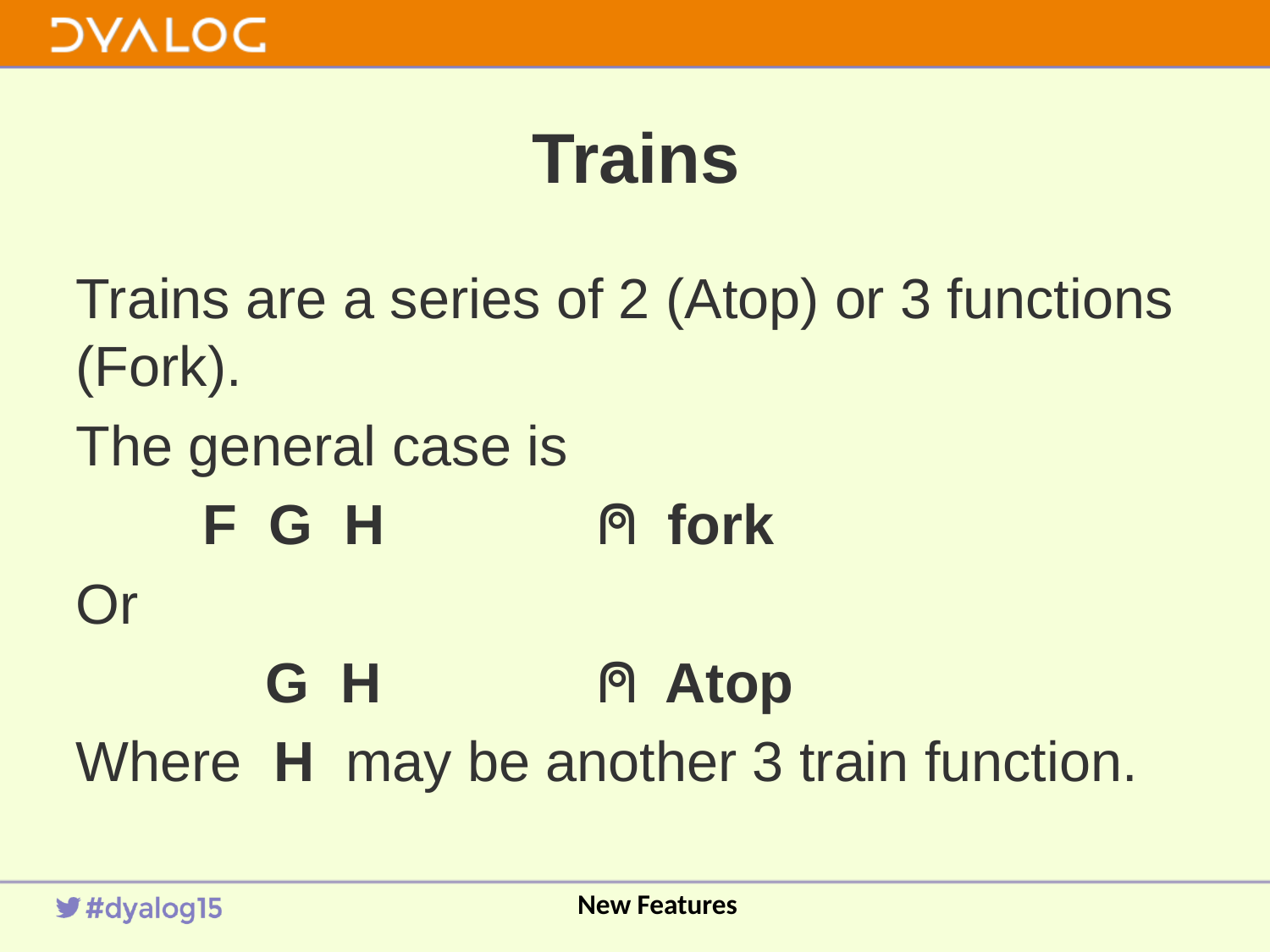

# Trains
Trains are a series of 2 (Atop) or 3 functions (Fork).
The general case is
	F  G  H		⍝ fork
Or
	    G  H		⍝ Atop
Where  H  may be another 3 train function.
New Features